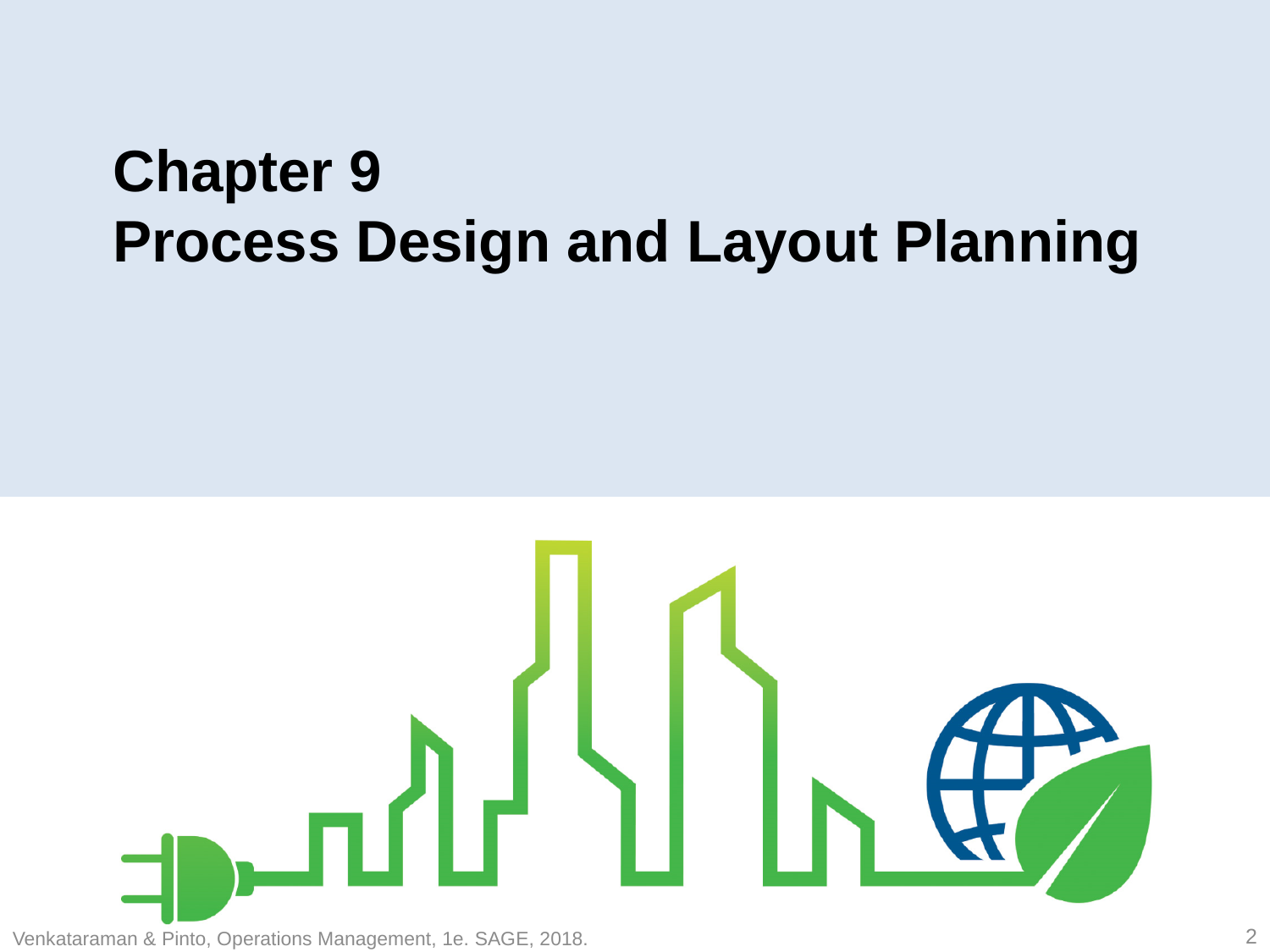

# Chapter 9 Process Design and Layout Planning
2
Venkataraman & Pinto, Operations Management, 1e. SAGE, 2018.